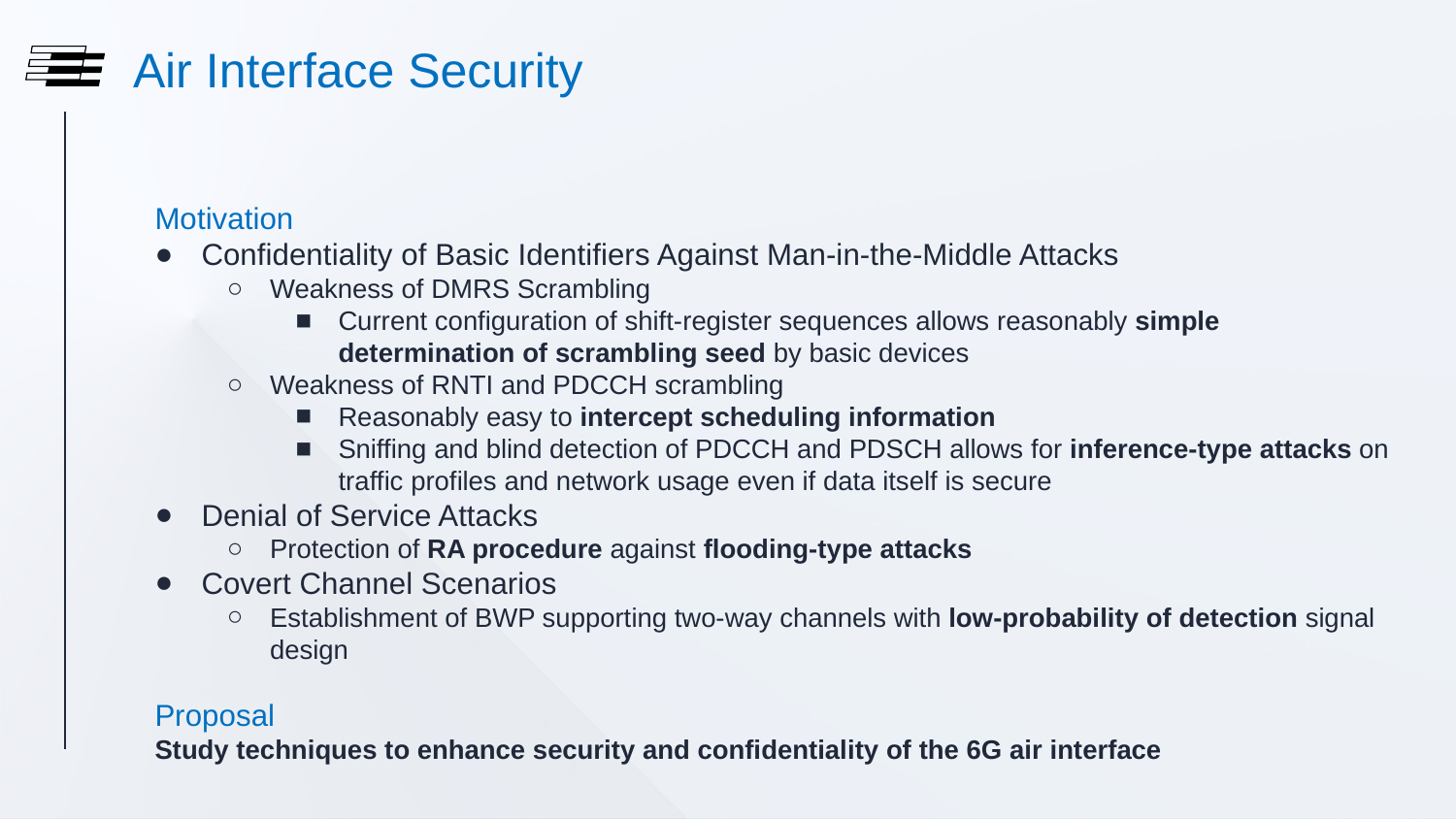

# Air Interface Security
Motivation
Confidentiality of Basic Identifiers Against Man-in-the-Middle Attacks
Weakness of DMRS Scrambling
Current configuration of shift-register sequences allows reasonably simple determination of scrambling seed by basic devices
Weakness of RNTI and PDCCH scrambling
Reasonably easy to intercept scheduling information
Sniffing and blind detection of PDCCH and PDSCH allows for inference-type attacks on traffic profiles and network usage even if data itself is secure
Denial of Service Attacks
Protection of RA procedure against flooding-type attacks
Covert Channel Scenarios
Establishment of BWP supporting two-way channels with low-probability of detection signal design

Proposal
Study techniques to enhance security and confidentiality of the 6G air interface